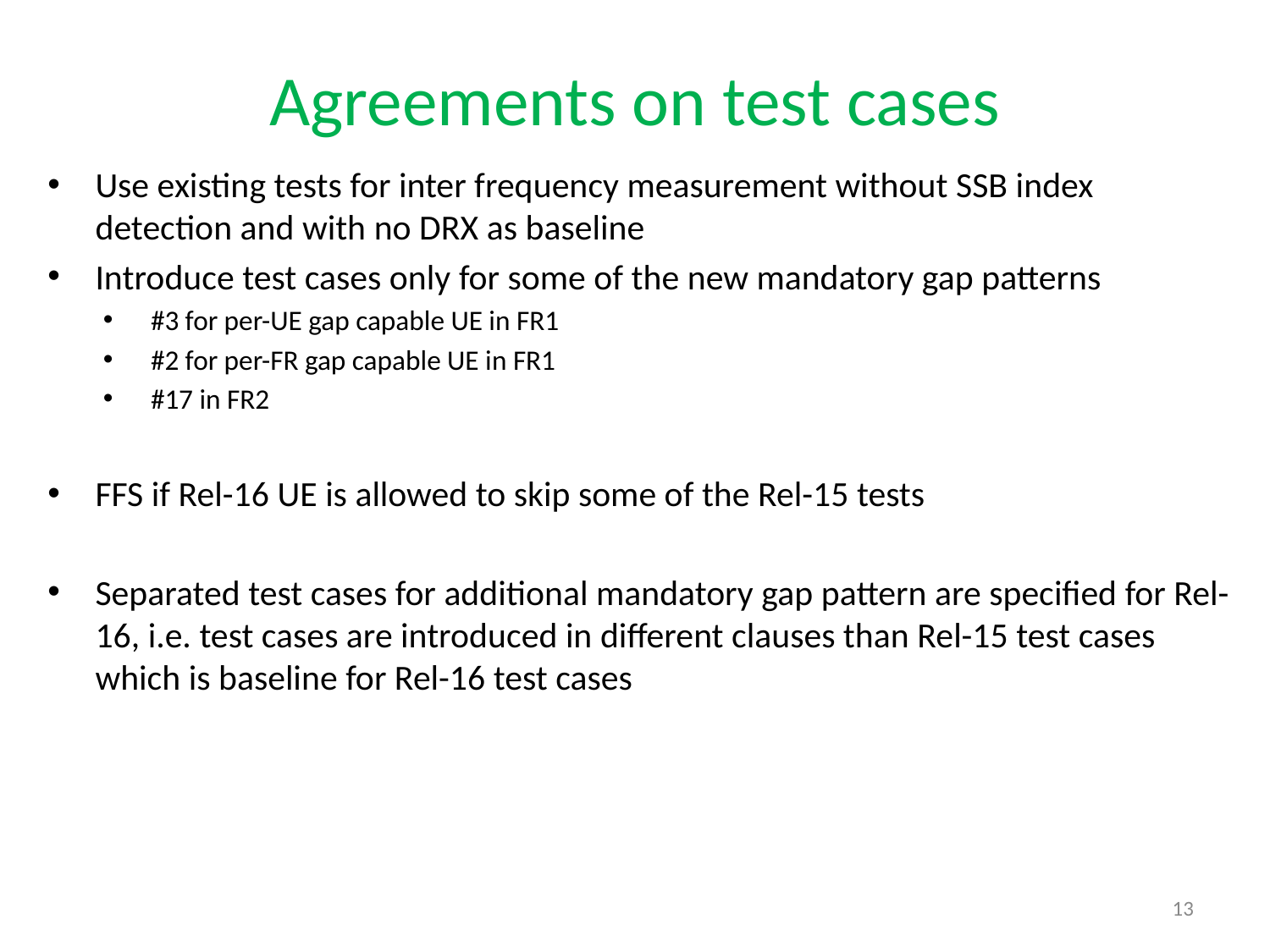

# Agreements on test cases
Use existing tests for inter frequency measurement without SSB index detection and with no DRX as baseline
Introduce test cases only for some of the new mandatory gap patterns
#3 for per-UE gap capable UE in FR1
#2 for per-FR gap capable UE in FR1
#17 in FR2

FFS if Rel-16 UE is allowed to skip some of the Rel-15 tests

Separated test cases for additional mandatory gap pattern are specified for Rel-16, i.e. test cases are introduced in different clauses than Rel-15 test cases which is baseline for Rel-16 test cases
13